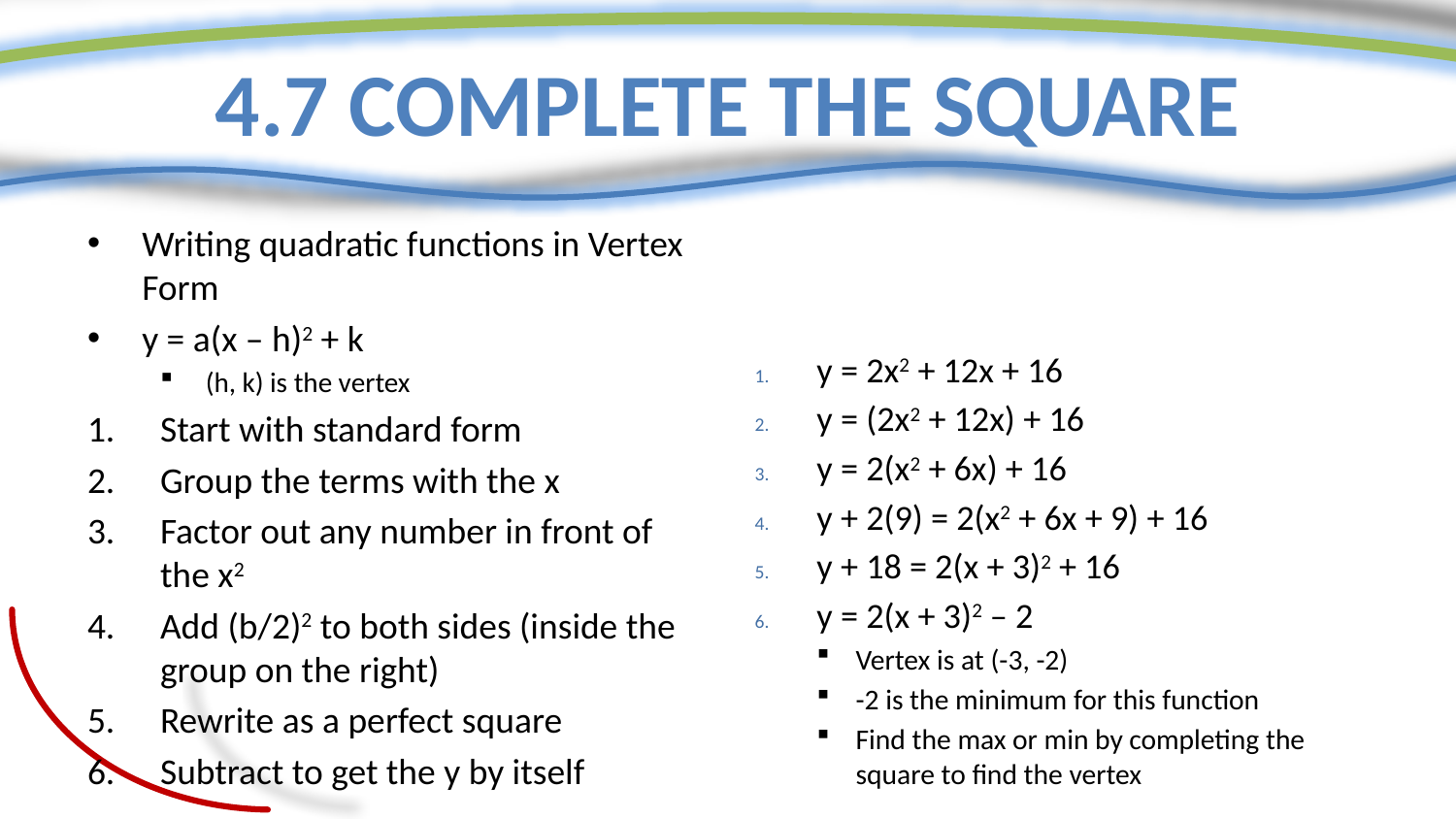

# 4.7 Complete the Square
Writing quadratic functions in Vertex Form
y = a(x – h)2 + k
(h, k) is the vertex
Start with standard form
Group the terms with the x
Factor out any number in front of the x2
Add (b/2)2 to both sides (inside the group on the right)
Rewrite as a perfect square
Subtract to get the y by itself

y = 2x2 + 12x + 16
y = (2x2 + 12x) + 16
y = 2(x2 + 6x) + 16
y + 2(9) = 2(x2 + 6x + 9) + 16
y + 18 = 2(x + 3)2 + 16
y = 2(x + 3)2 – 2
Vertex is at (-3, -2)
-2 is the minimum for this function
Find the max or min by completing the square to find the vertex